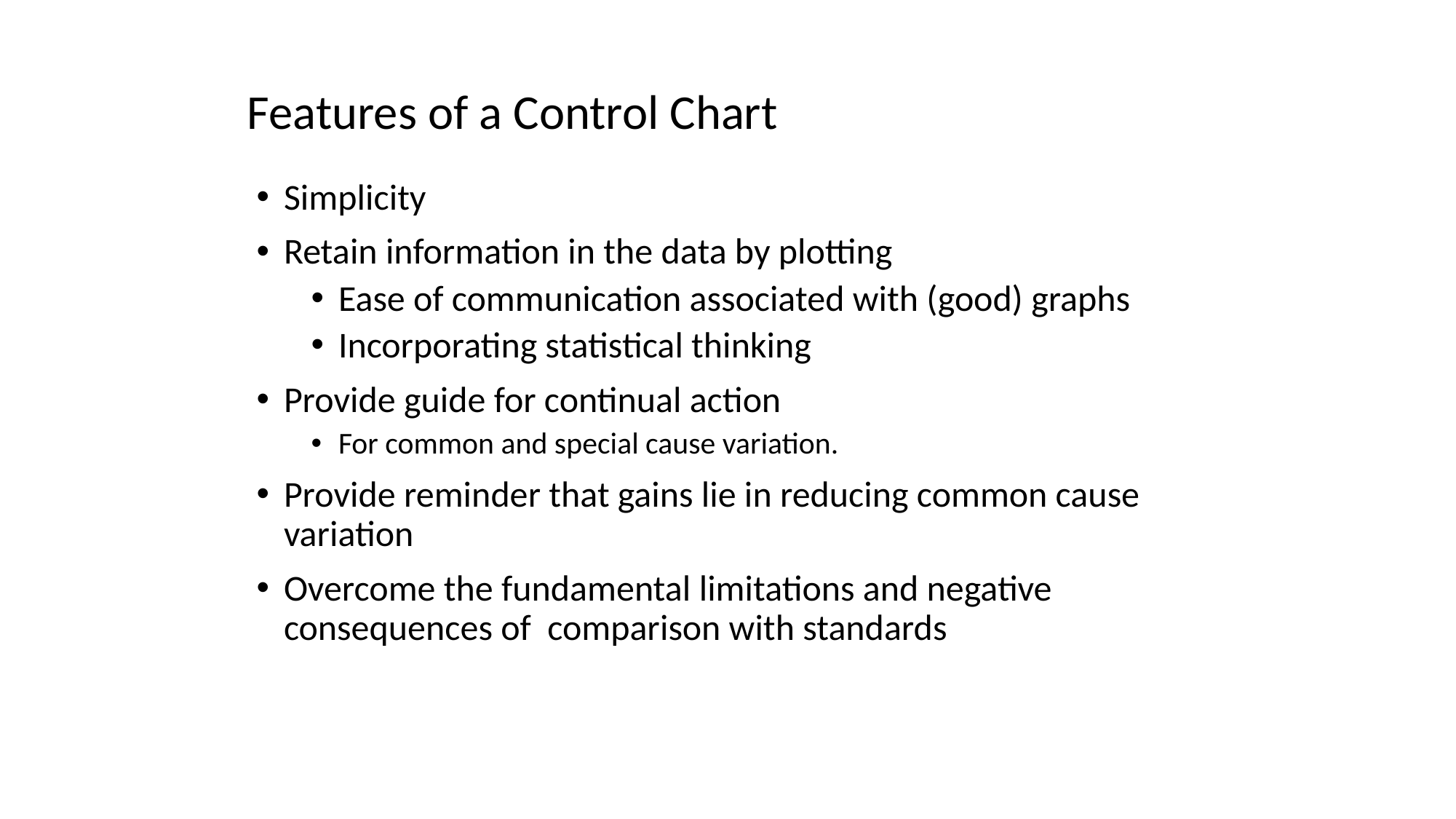

Features of a Control Chart
Simplicity
Retain information in the data by plotting
Ease of communication associated with (good) graphs
Incorporating statistical thinking
Provide guide for continual action
For common and special cause variation.
Provide reminder that gains lie in reducing common cause variation
Overcome the fundamental limitations and negative consequences of  comparison with standards